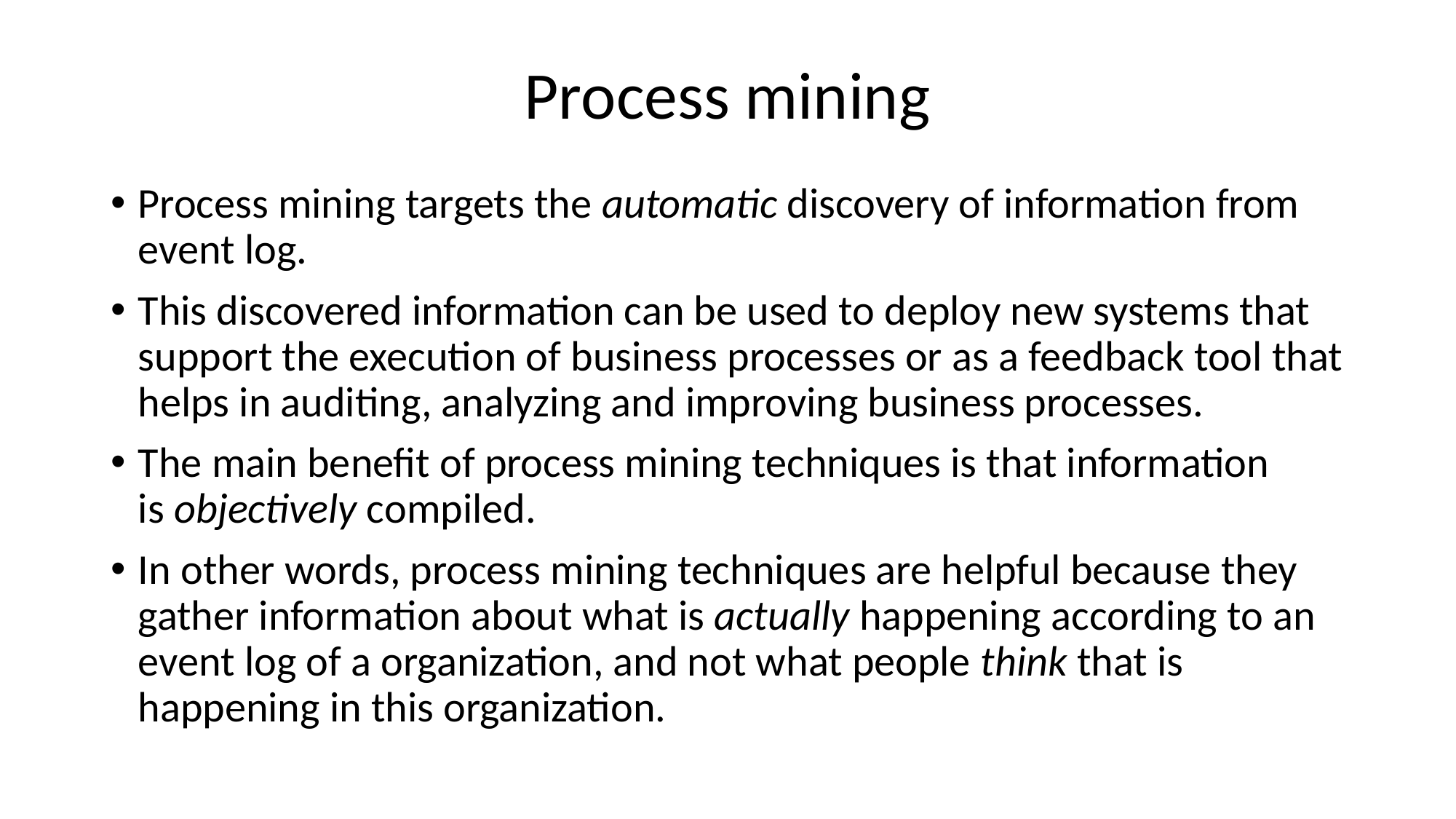

# Process mining
Process mining targets the automatic discovery of information from event log.
This discovered information can be used to deploy new systems that support the execution of business processes or as a feedback tool that helps in auditing, analyzing and improving business processes.
The main benefit of process mining techniques is that information is objectively compiled.
In other words, process mining techniques are helpful because they gather information about what is actually happening according to an event log of a organization, and not what people think that is happening in this organization.